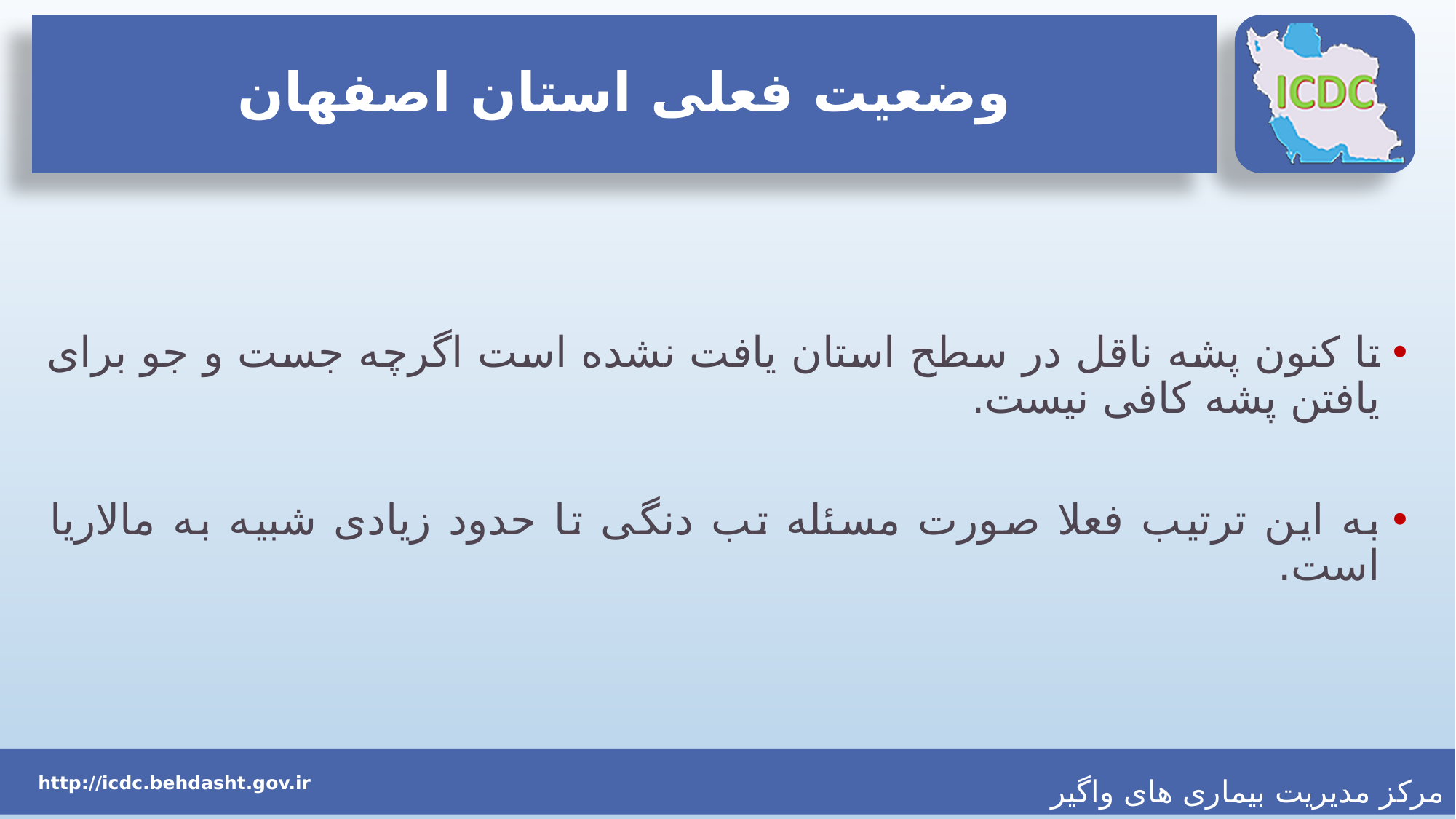

# وضعیت فعلی استان اصفهان

تا کنون پشه ناقل در سطح استان یافت نشده است اگرچه جست و جو برای یافتن پشه کافی نیست.

به این ترتیب فعلا صورت مسئله تب دنگی تا حدود زیادی شبیه به مالاریا است.